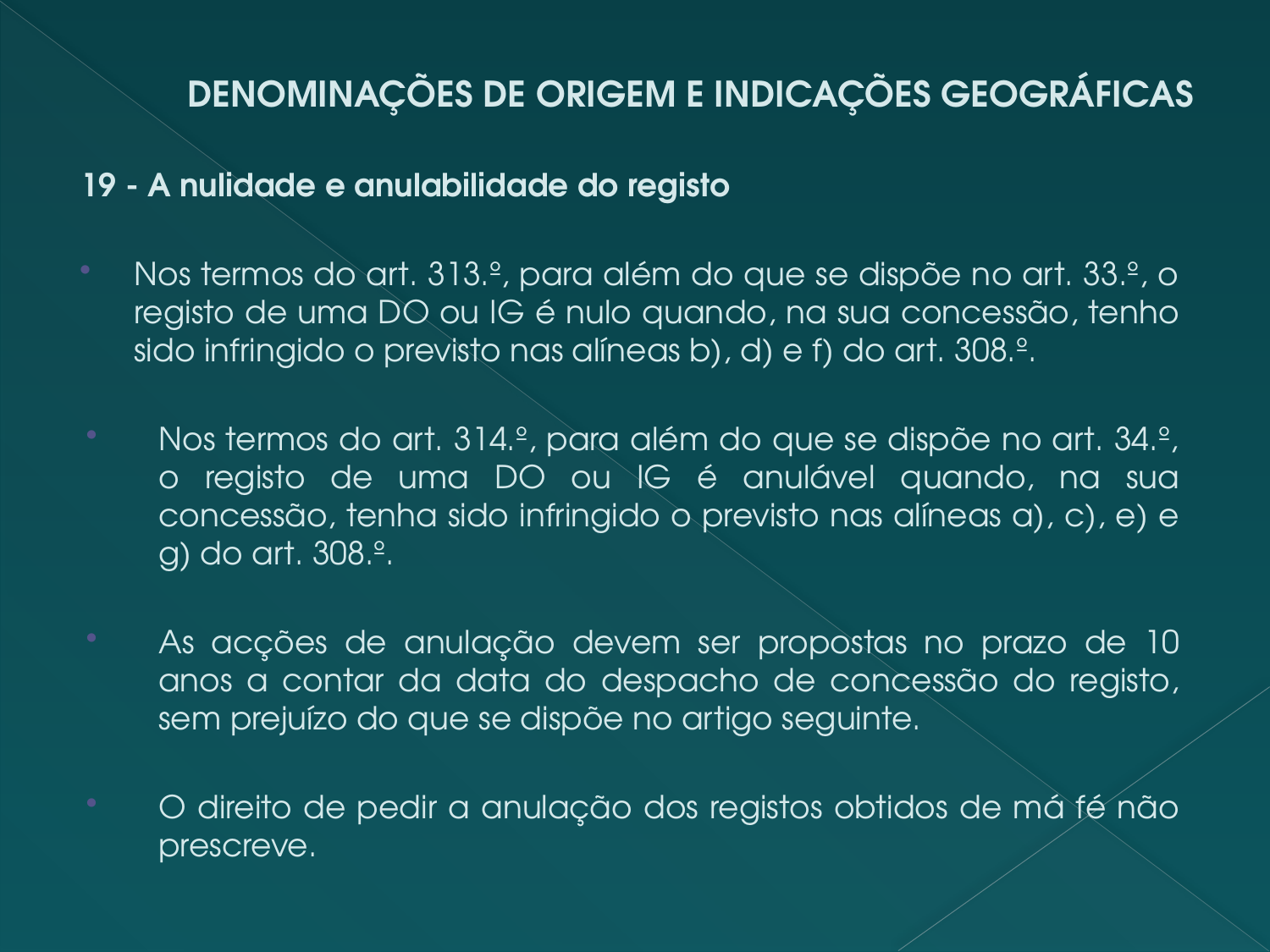

# DENOMINAÇÕES DE ORIGEM E INDICAÇÕES GEOGRÁFICAS
19 - A nulidade e anulabilidade do registo

Nos termos do art. 313.º, para além do que se dispõe no art. 33.º, o registo de uma DO ou IG é nulo quando, na sua concessão, tenho sido infringido o previsto nas alíneas b), d) e f) do art. 308.º.

Nos termos do art. 314.º, para além do que se dispõe no art. 34.º, o registo de uma DO ou IG é anulável quando, na sua concessão, tenha sido infringido o previsto nas alíneas a), c), e) e g) do art. 308.º.

As acções de anulação devem ser propostas no prazo de 10 anos a contar da data do despacho de concessão do registo, sem prejuízo do que se dispõe no artigo seguinte.

O direito de pedir a anulação dos registos obtidos de má fé não prescreve.